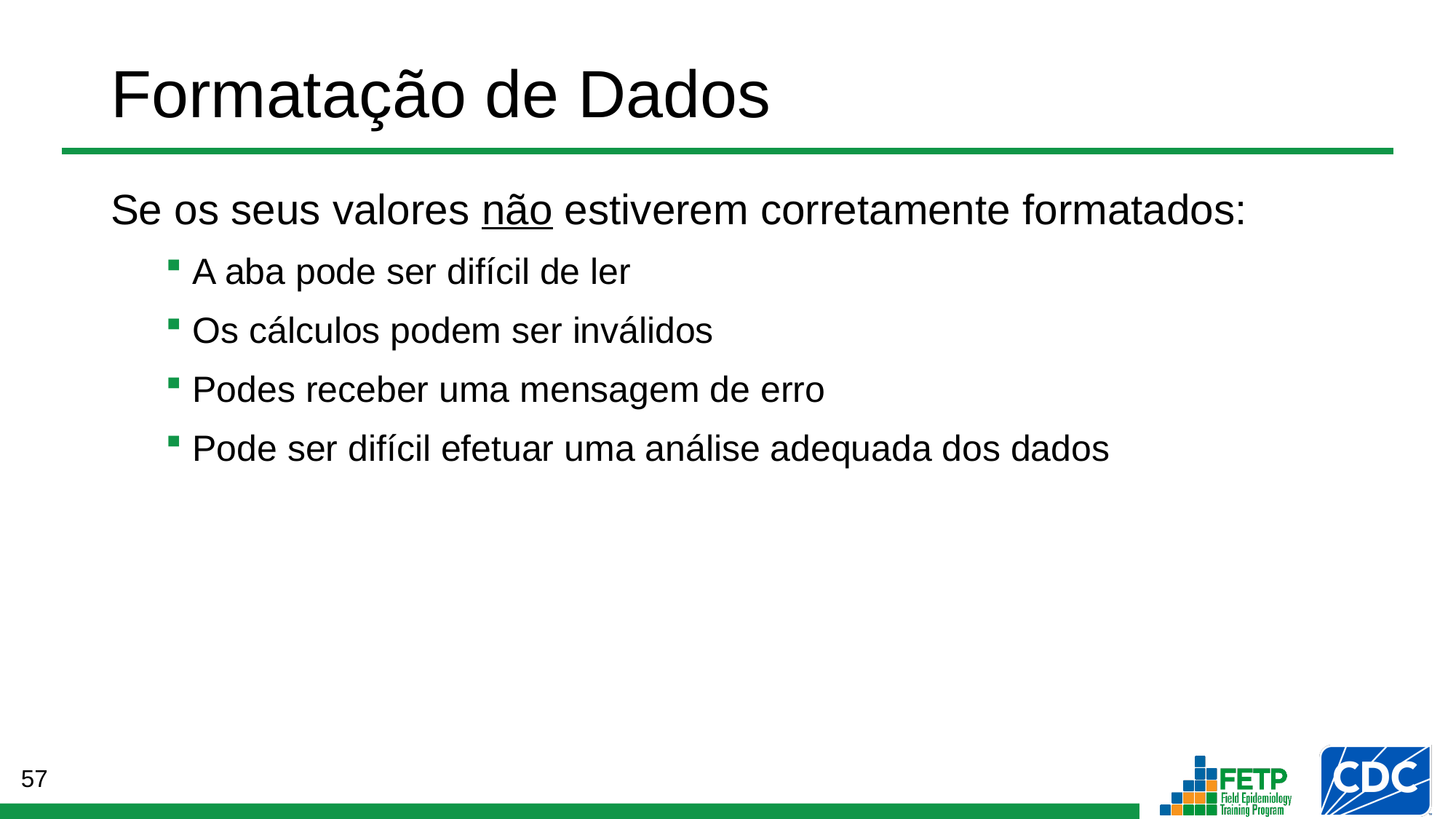

# Formatação de Dados
Se os seus valores não estiverem corretamente formatados:
A aba pode ser difícil de ler
Os cálculos podem ser inválidos
Podes receber uma mensagem de erro
Pode ser difícil efetuar uma análise adequada dos dados